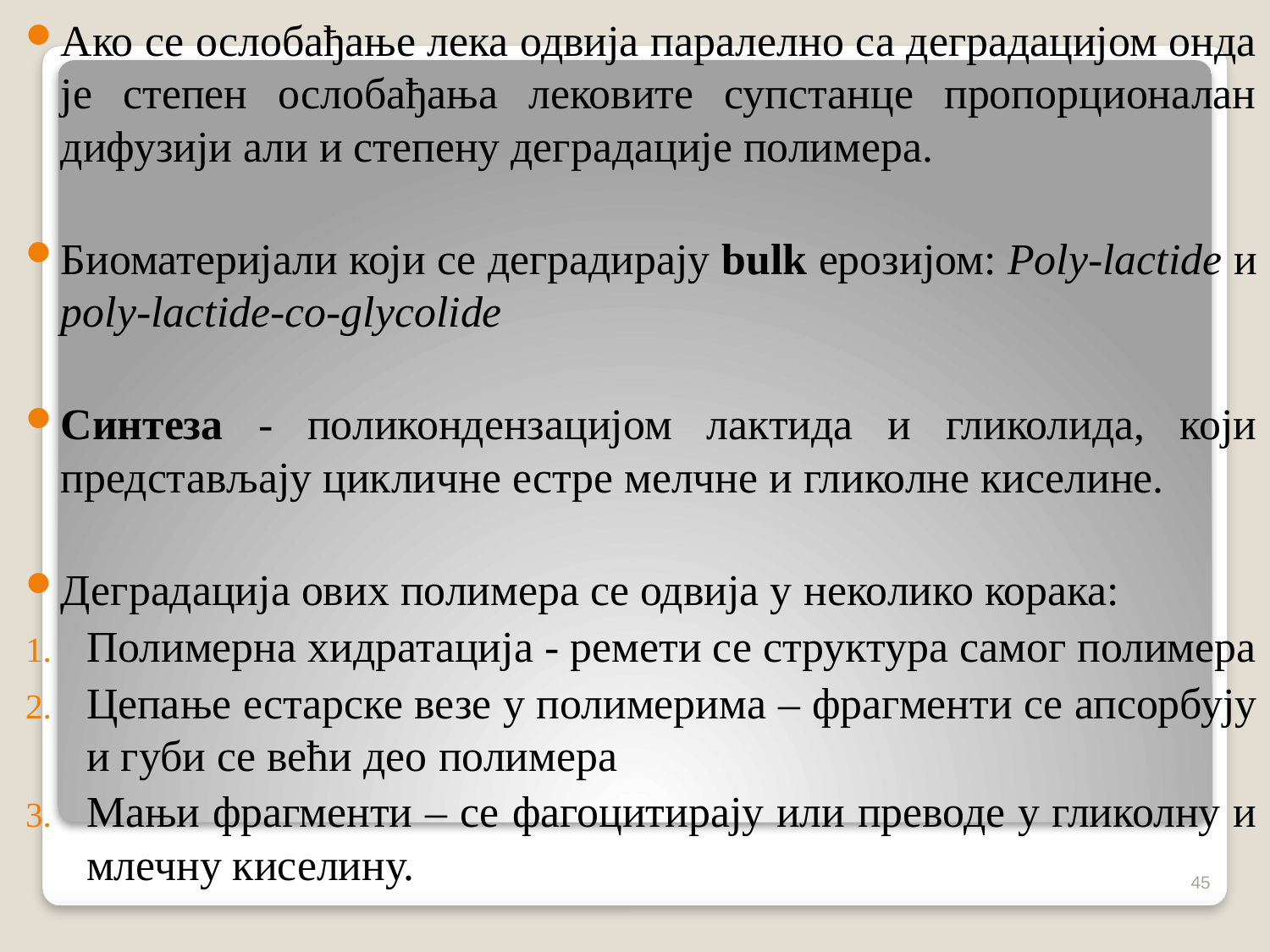

Ако се ослобађање лека одвија паралелно са деградацијом онда је степен ослобађања лековите супстанце пропорционалан дифузији али и степену деградације полимера.

Биоматеријали који се деградирају bulk ерозијом: Poly-lactide и poly-lactide-co-glycolide

Синтеза - поликондензацијом лактида и гликолида, који представљају цикличне естре мелчне и гликолне киселине.

Деградација ових полимера се одвија у неколико корака:
Полимерна хидратација - ремети се структура самог полимера
Цепање естарске везе у полимерима – фрагменти се апсорбују и губи се већи део полимера
Мањи фрагменти – се фагоцитирају или преводе у гликолну и млечну киселину.

45